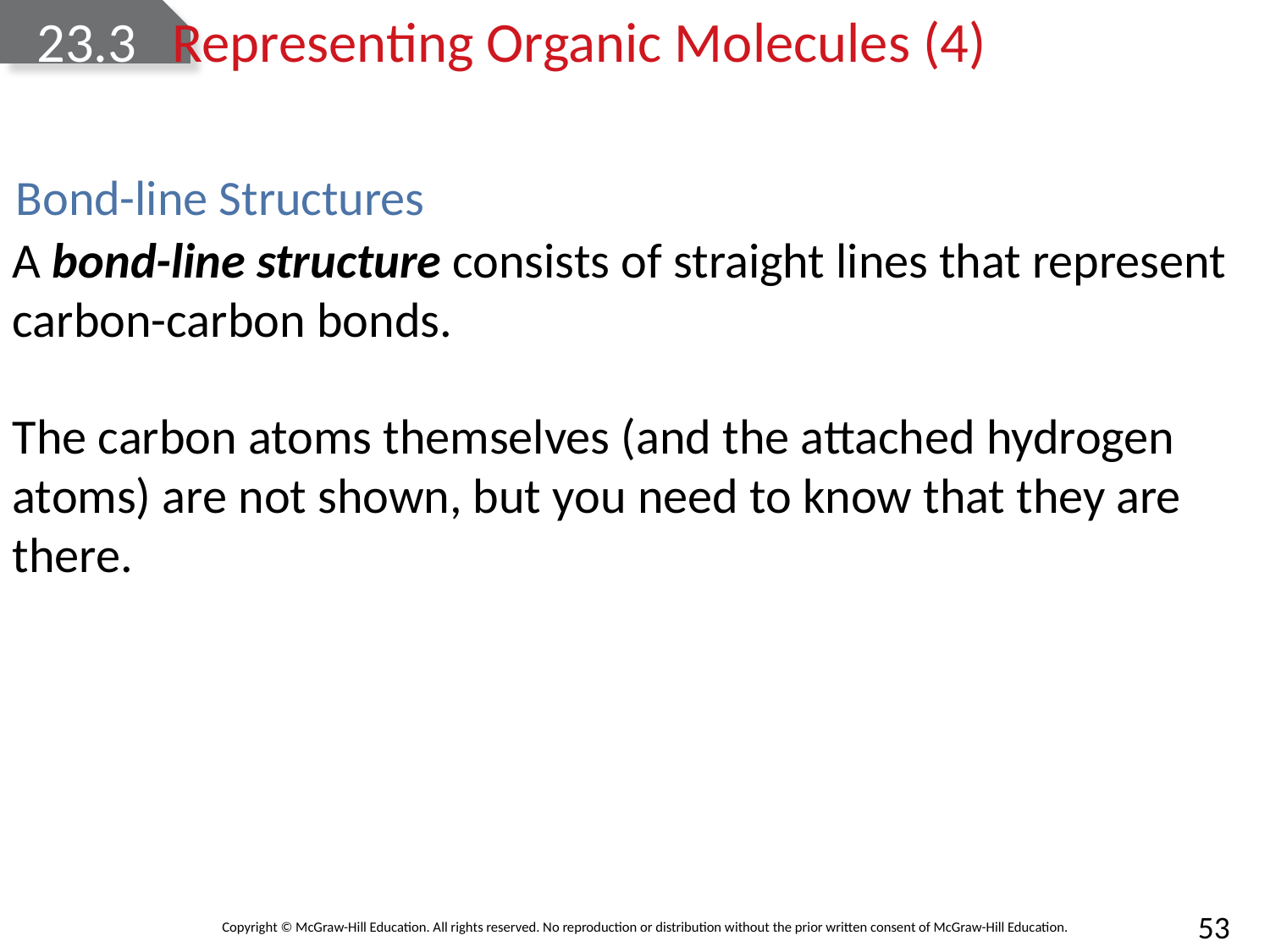

# 23.3 	Representing Organic Molecules (4)
Bond-line Structures
A bond-line structure consists of straight lines that represent carbon-carbon bonds.
The carbon atoms themselves (and the attached hydrogen atoms) are not shown, but you need to know that they are there.